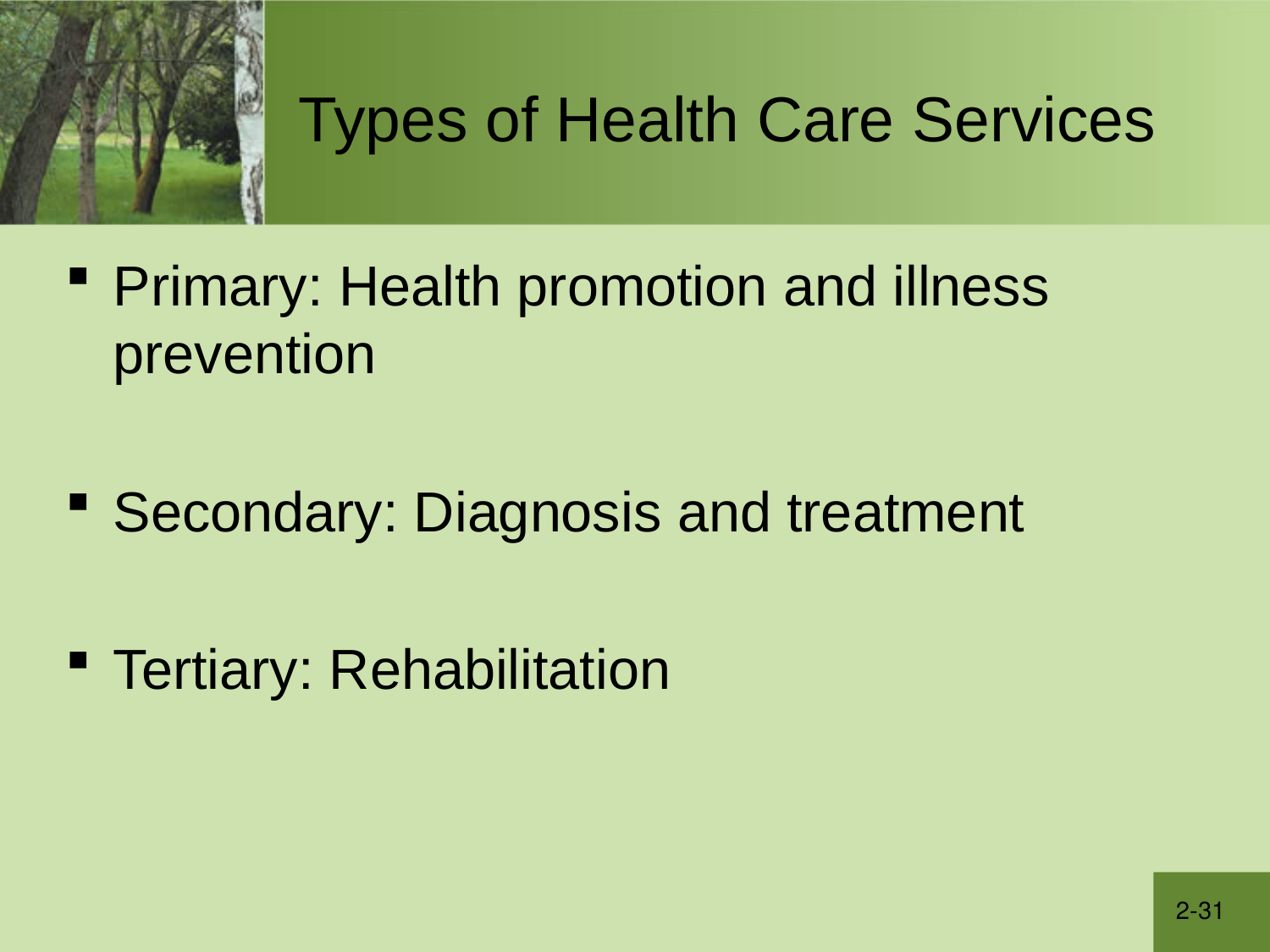

# Types of Health Care Services
Primary: Health promotion and illness prevention

Secondary: Diagnosis and treatment

Tertiary: Rehabilitation
2-31